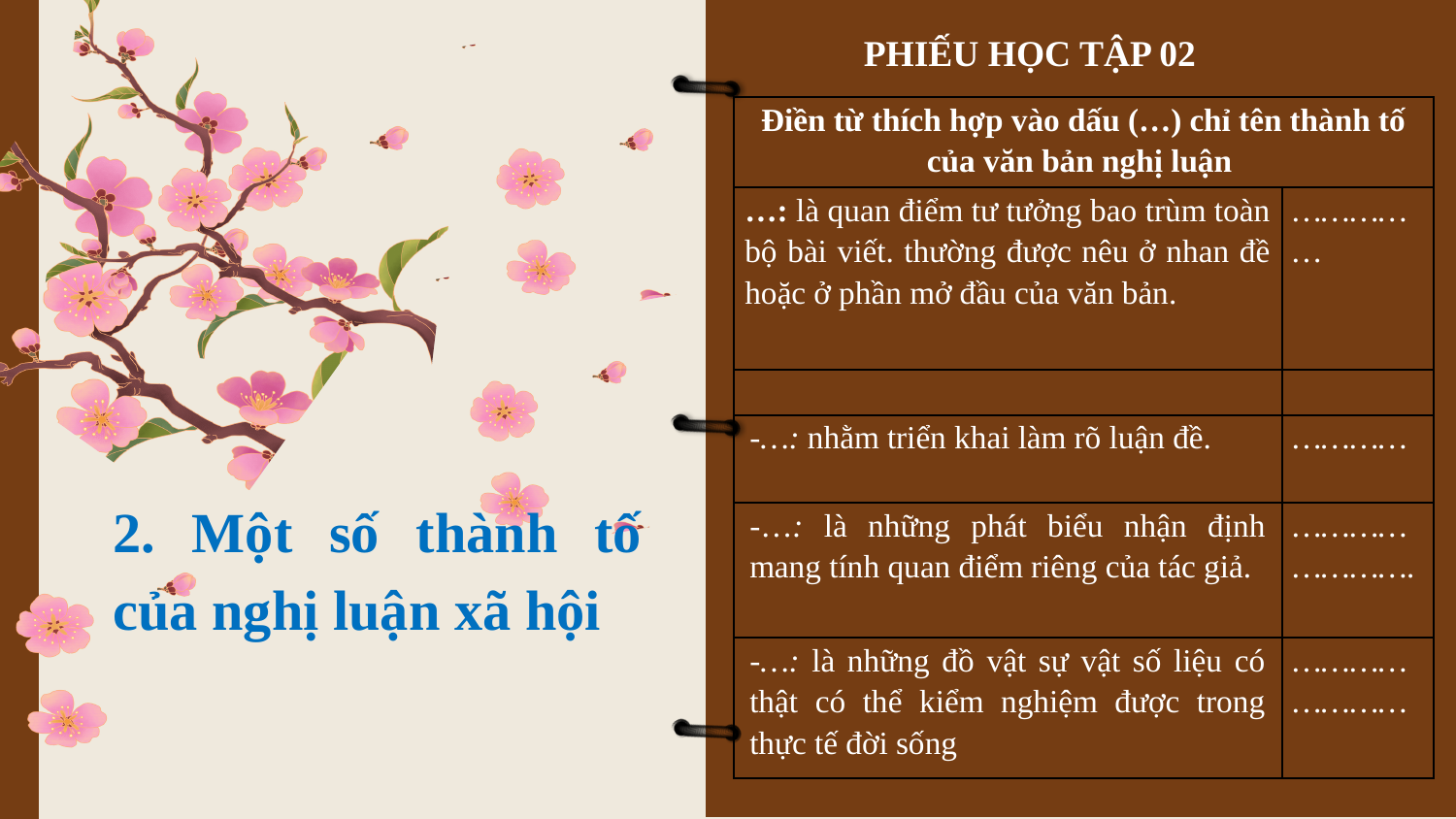

PHIẾU HỌC TẬP 02

| Điền từ thích hợp vào dấu (…) chỉ tên thành tố của văn bản nghị luận |  |
| --- | --- |
| …: là quan điểm tư tưởng bao trùm toàn bộ bài viết. thường được nêu ở nhan đề hoặc ở phần mở đầu của văn bản. | …………… |
|  |  |
| -…: nhằm triển khai làm rõ luận đề. | ………… |
| -…: là những phát biểu nhận định mang tính quan điểm riêng của tác giả. | ……………………. |
| -…: là những đồ vật sự vật số liệu có thật có thể kiểm nghiệm được trong thực tế đời sống | …………………… |

2. Một số thành tố của nghị luận xã hội